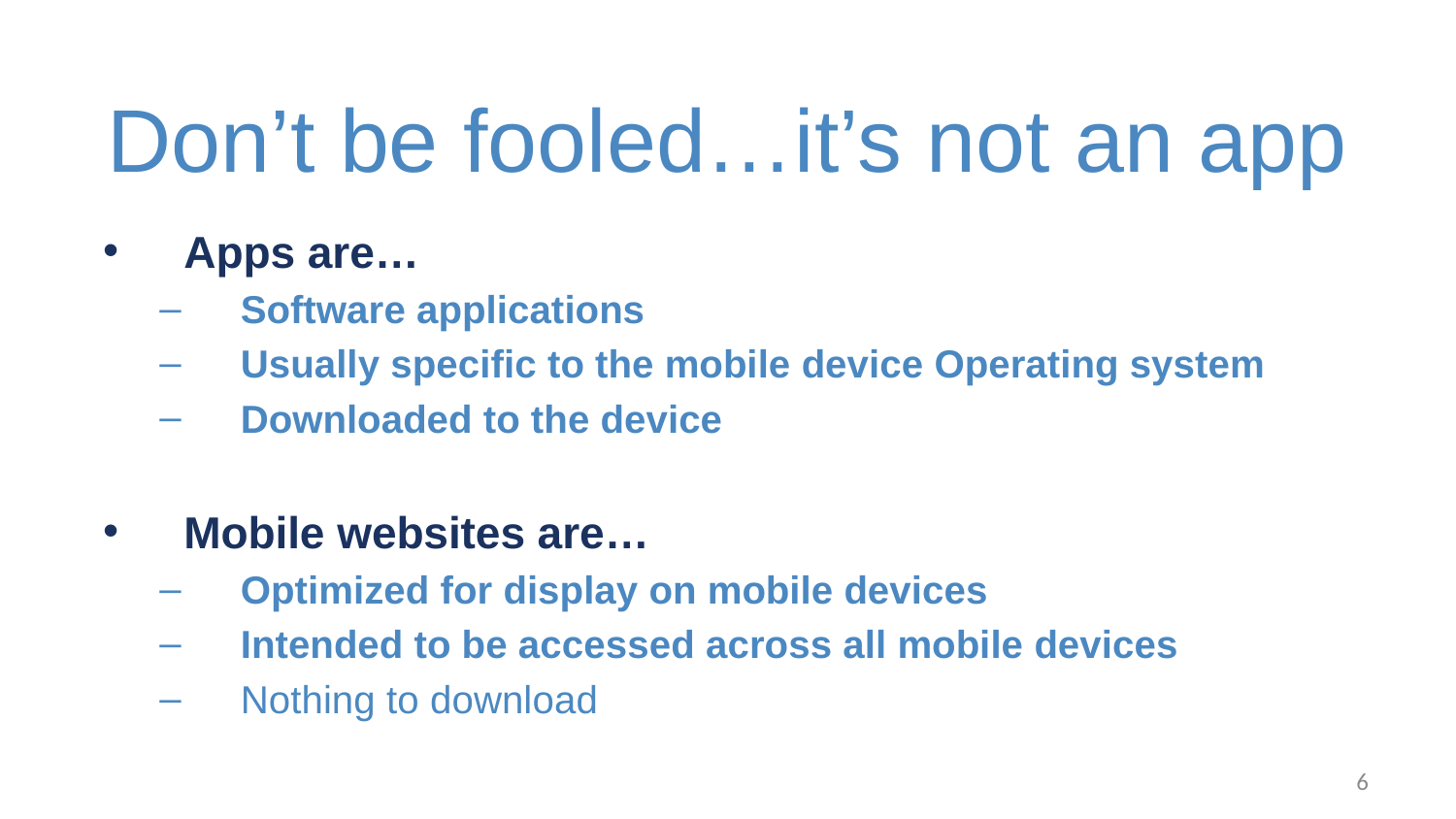

# Don’t be fooled…it’s not an app
Apps are…
Software applications
Usually specific to the mobile device Operating system
Downloaded to the device

Mobile websites are…
Optimized for display on mobile devices
Intended to be accessed across all mobile devices
Nothing to download
6